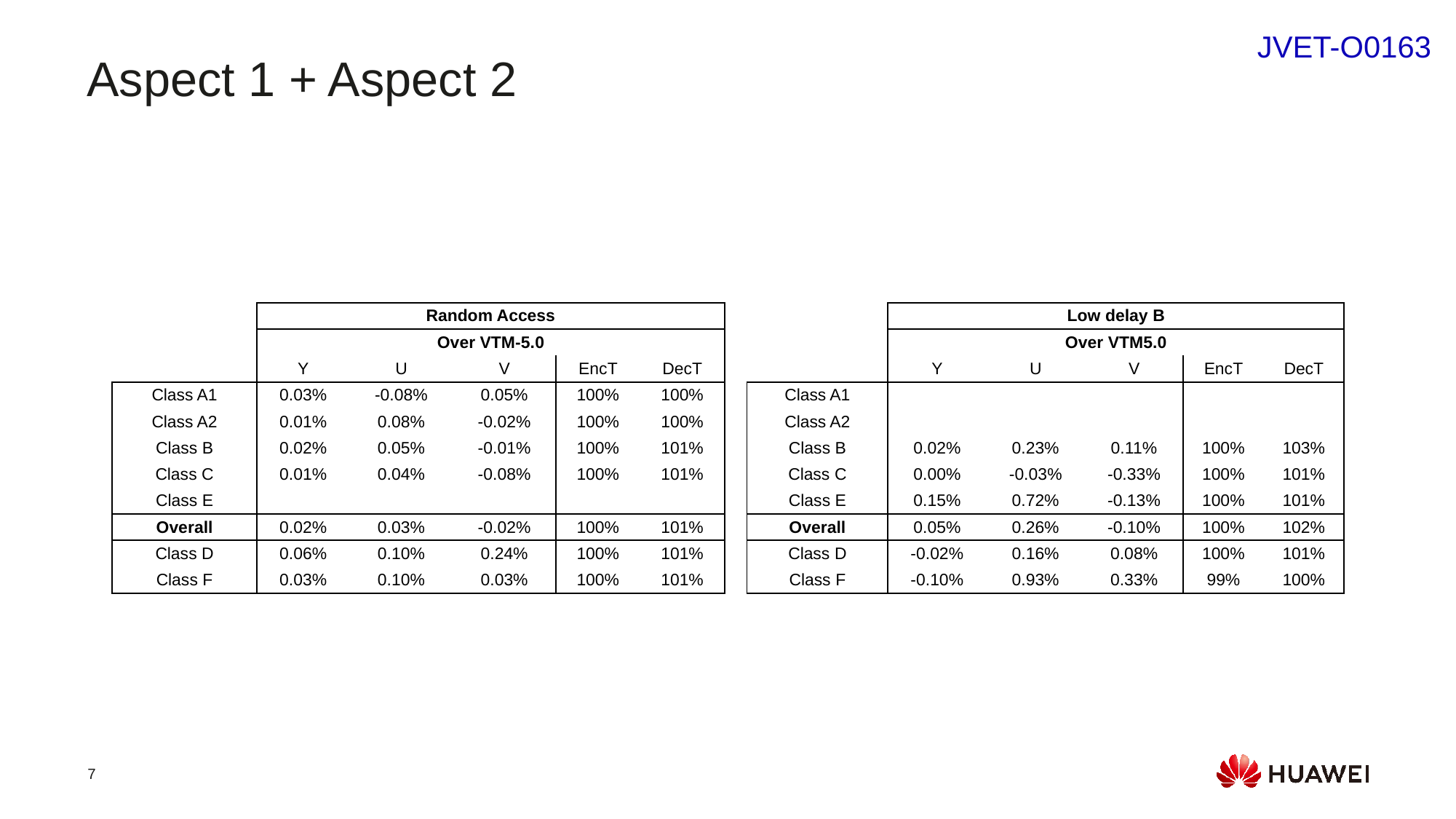

JVET-O0163
Aspect 1 + Aspect 2
|  | Random Access |  |  |  |  |
| --- | --- | --- | --- | --- | --- |
|  | Over VTM-5.0 |  |  |  |  |
|  | Y | U | V | EncT | DecT |
| Class A1 | 0.03% | -0.08% | 0.05% | 100% | 100% |
| Class A2 | 0.01% | 0.08% | -0.02% | 100% | 100% |
| Class B | 0.02% | 0.05% | -0.01% | 100% | 101% |
| Class C | 0.01% | 0.04% | -0.08% | 100% | 101% |
| Class E |  |  |  |  |  |
| Overall | 0.02% | 0.03% | -0.02% | 100% | 101% |
| Class D | 0.06% | 0.10% | 0.24% | 100% | 101% |
| Class F | 0.03% | 0.10% | 0.03% | 100% | 101% |
|  | Low delay B |  |  |  |  |
| --- | --- | --- | --- | --- | --- |
|  | Over VTM5.0 |  |  |  |  |
|  | Y | U | V | EncT | DecT |
| Class A1 |  |  |  |  |  |
| Class A2 |  |  |  |  |  |
| Class B | 0.02% | 0.23% | 0.11% | 100% | 103% |
| Class C | 0.00% | -0.03% | -0.33% | 100% | 101% |
| Class E | 0.15% | 0.72% | -0.13% | 100% | 101% |
| Overall | 0.05% | 0.26% | -0.10% | 100% | 102% |
| Class D | -0.02% | 0.16% | 0.08% | 100% | 101% |
| Class F | -0.10% | 0.93% | 0.33% | 99% | 100% |